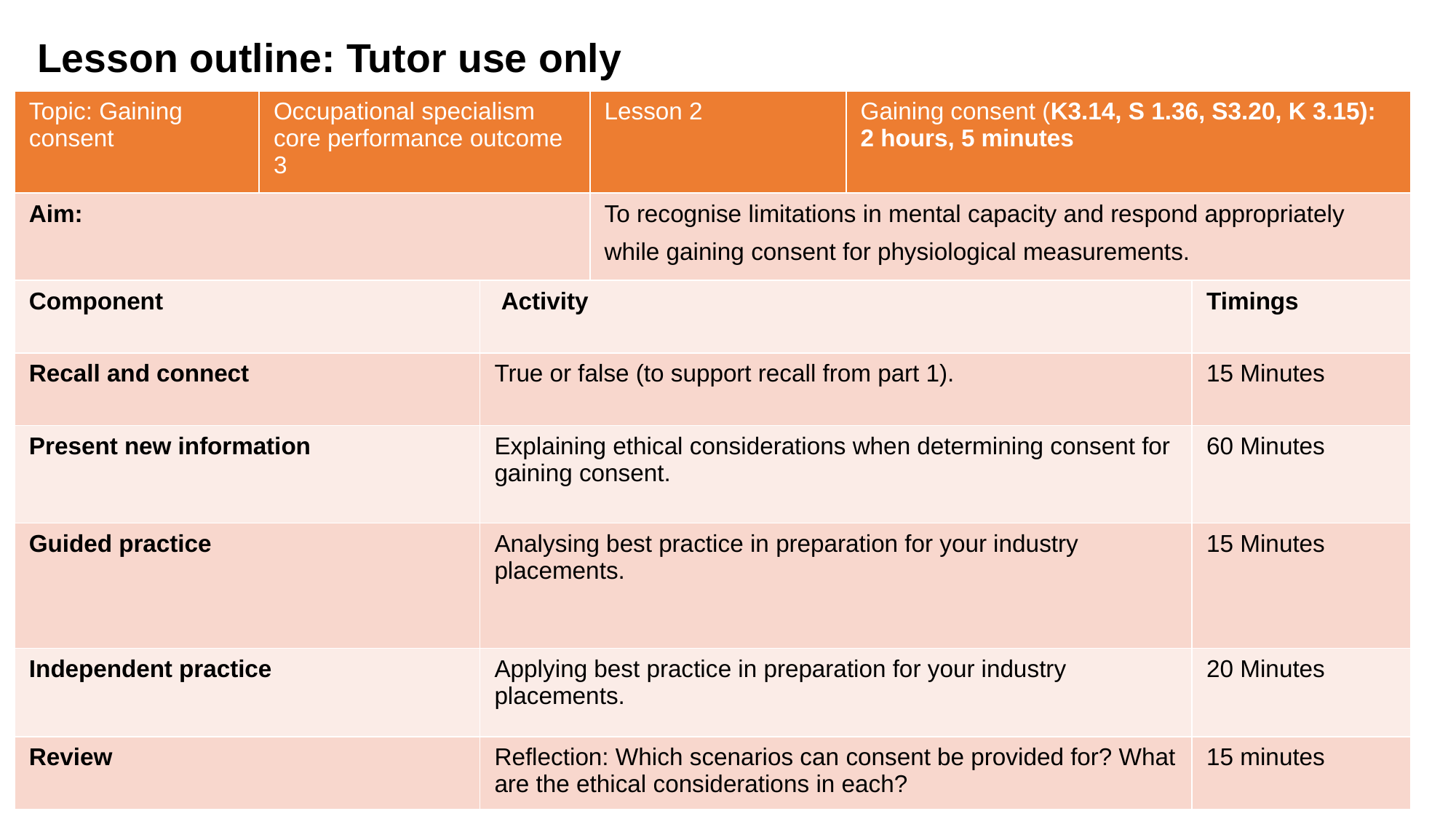

# Lesson outline: Tutor use only

| Topic: Gaining consent | Occupational specialism core performance outcome 3 |  | Lesson 2 | Gaining consent (K3.14, S 1.36, S3.20, K 3.15): 2 hours, 5 minutes |  |
| --- | --- | --- | --- | --- | --- |
| Aim: |  |  | To recognise limitations in mental capacity and respond appropriately while gaining consent for physiological measurements. |  |  |
| Component |  | Activity |  |  | Timings |
| Recall and connect |  | True or false (to support recall from part 1). |  |  | 15 Minutes |
| Present new information |  | Explaining ethical considerations when determining consent for gaining consent. |  |  | 60 Minutes |
| Guided practice |  | Analysing best practice in preparation for your industry placements. |  |  | 15 Minutes |
| Independent practice |  | Applying best practice in preparation for your industry placements. |  |  | 20 Minutes |
| Review |  | Reflection: Which scenarios can consent be provided for? What are the ethical considerations in each? |  |  | 15 minutes |
Education and Training Foundation
2